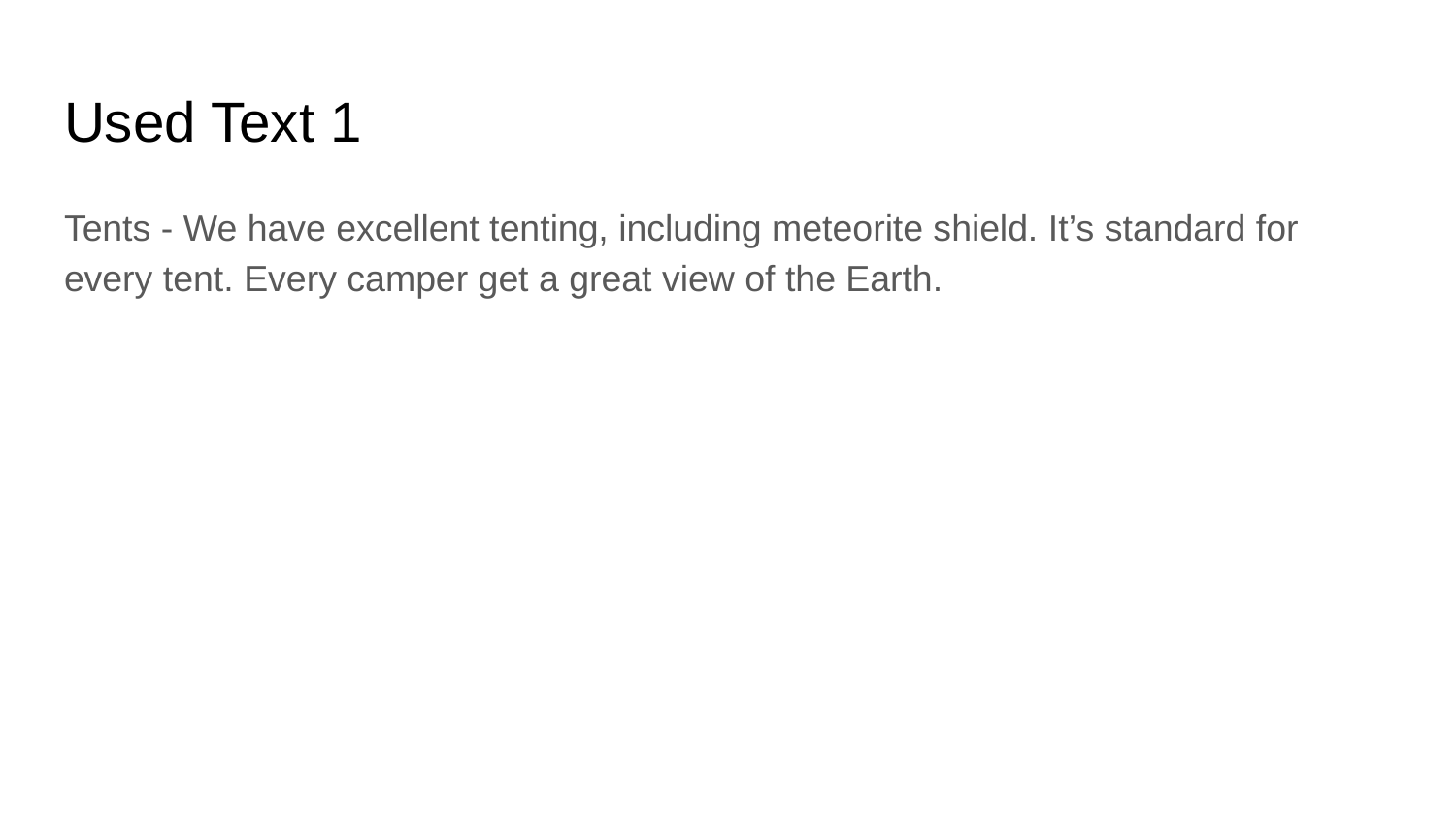

# Used Text 1
Tents - We have excellent tenting, including meteorite shield. It’s standard for every tent. Every camper get a great view of the Earth.